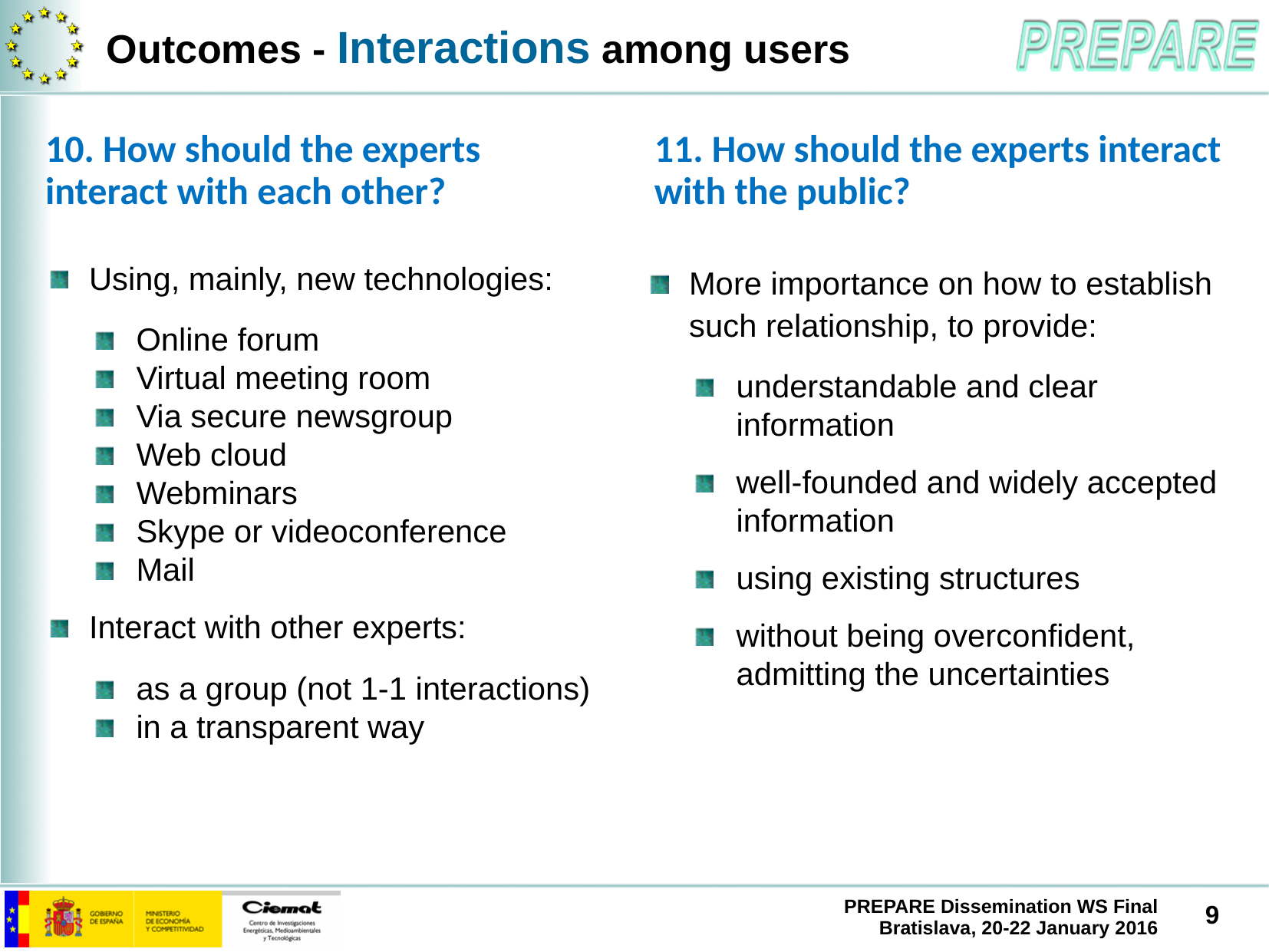

# Outcomes - Interactions among users
10. How should the experts interact with each other?
11. How should the experts interact with the public?
Using, mainly, new technologies:
Online forum
Virtual meeting room
Via secure newsgroup
Web cloud
Webminars
Skype or videoconference
Mail
Interact with other experts:
as a group (not 1-1 interactions)
in a transparent way
More importance on how to establish such relationship, to provide:
understandable and clear information
well-founded and widely accepted information
using existing structures
without being overconfident, admitting the uncertainties